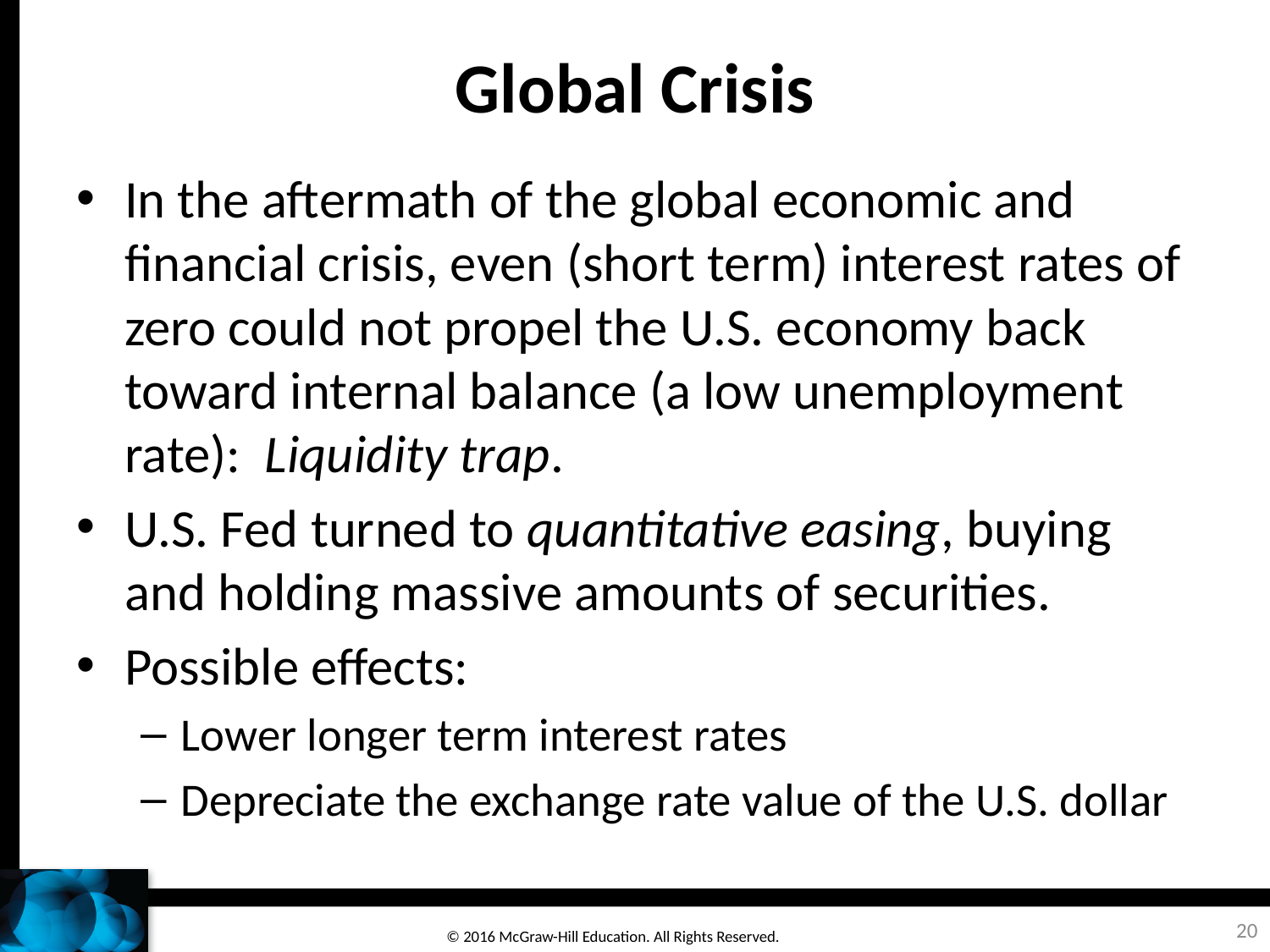

# Global Crisis
In the aftermath of the global economic and financial crisis, even (short term) interest rates of zero could not propel the U.S. economy back toward internal balance (a low unemployment rate):  Liquidity trap.
U.S. Fed turned to quantitative easing, buying and holding massive amounts of securities.
Possible effects:
Lower longer term interest rates
Depreciate the exchange rate value of the U.S. dollar

20
© 2016 McGraw-Hill Education. All Rights Reserved.